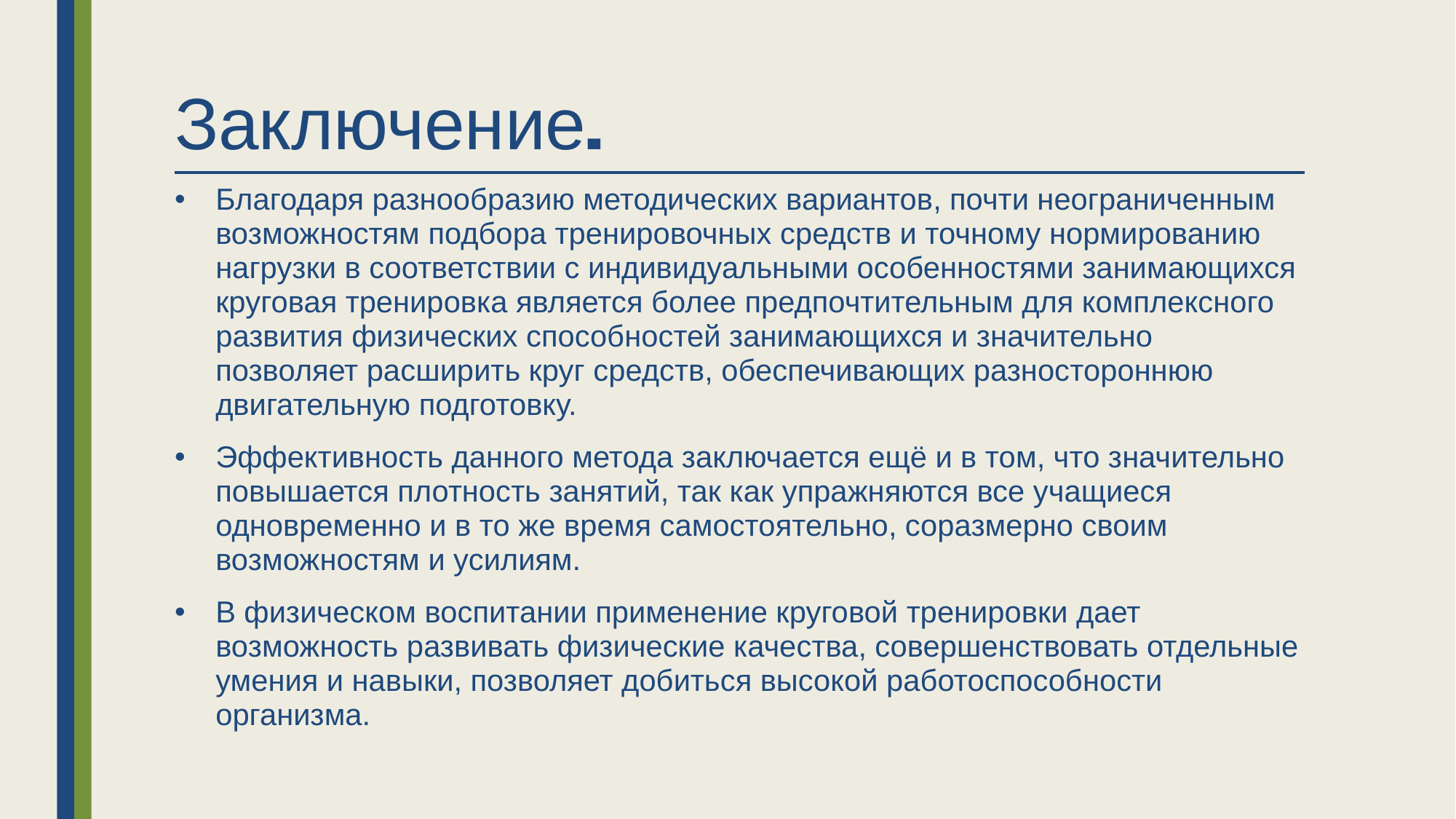

# Заключение.
Благодаря разнообразию методических вариантов, почти неограниченным возможностям подбора тренировочных средств и точному нормированию нагрузки в соответствии с индивидуальными особенностями занимающихся круговая тренировка является более предпочтительным для комплексного развития физических способностей занимающихся и значительно позволяет расширить круг средств, обеспечивающих разностороннюю двигательную подготовку.
Эффективность данного метода заключается ещё и в том, что значительно повышается плотность занятий, так как упражняются все учащиеся одновременно и в то же время самостоятельно, соразмерно своим возможностям и усилиям.
В физическом воспитании применение круговой тренировки дает возможность развивать физические качества, совершенствовать отдельные умения и навыки, позволяет добиться высокой работоспособности организма.